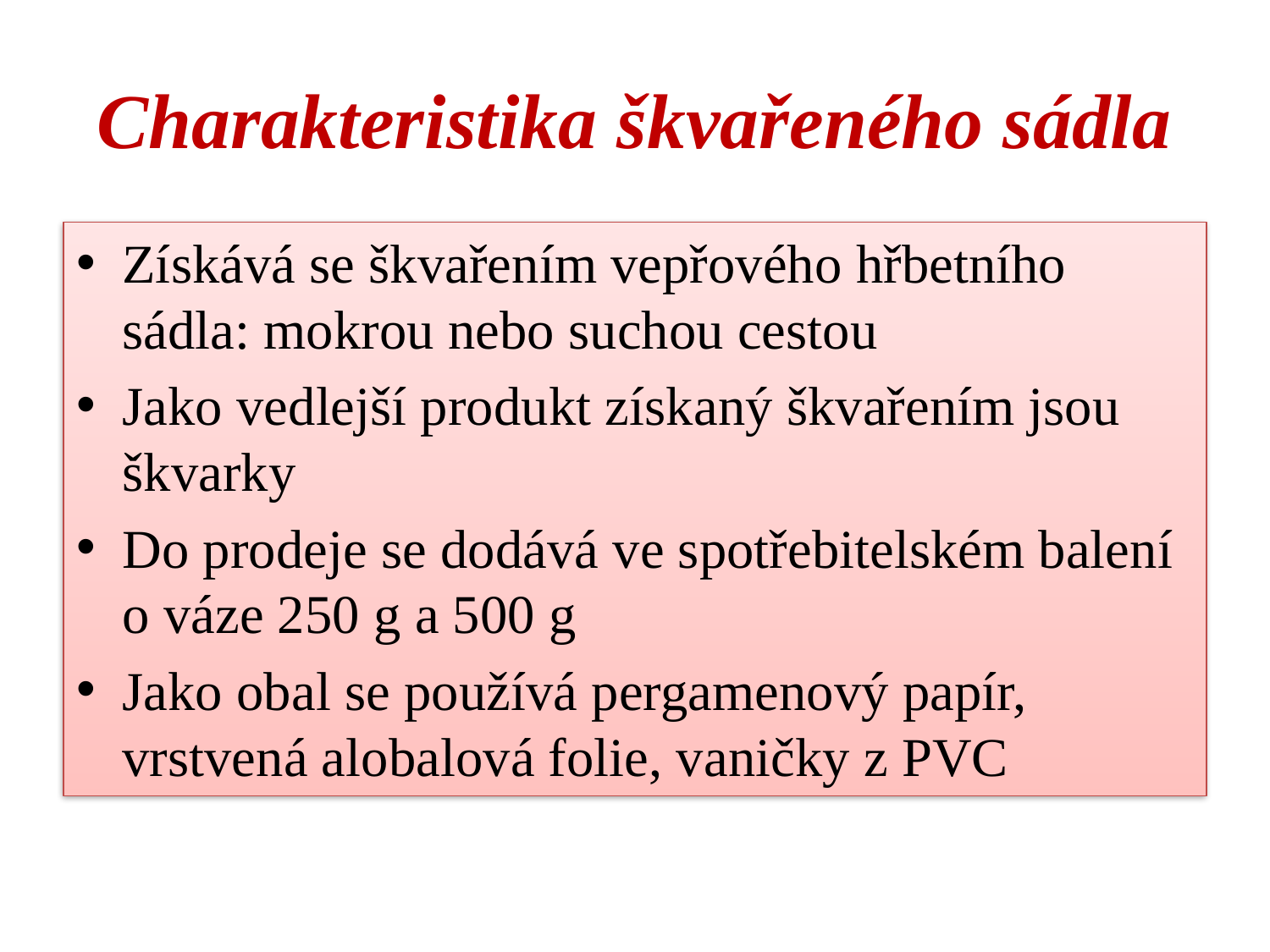

# Charakteristika škvařeného sádla
Získává se škvařením vepřového hřbetního sádla: mokrou nebo suchou cestou
Jako vedlejší produkt získaný škvařením jsou škvarky
Do prodeje se dodává ve spotřebitelském balení o váze 250 g a 500 g
Jako obal se používá pergamenový papír, vrstvená alobalová folie, vaničky z PVC